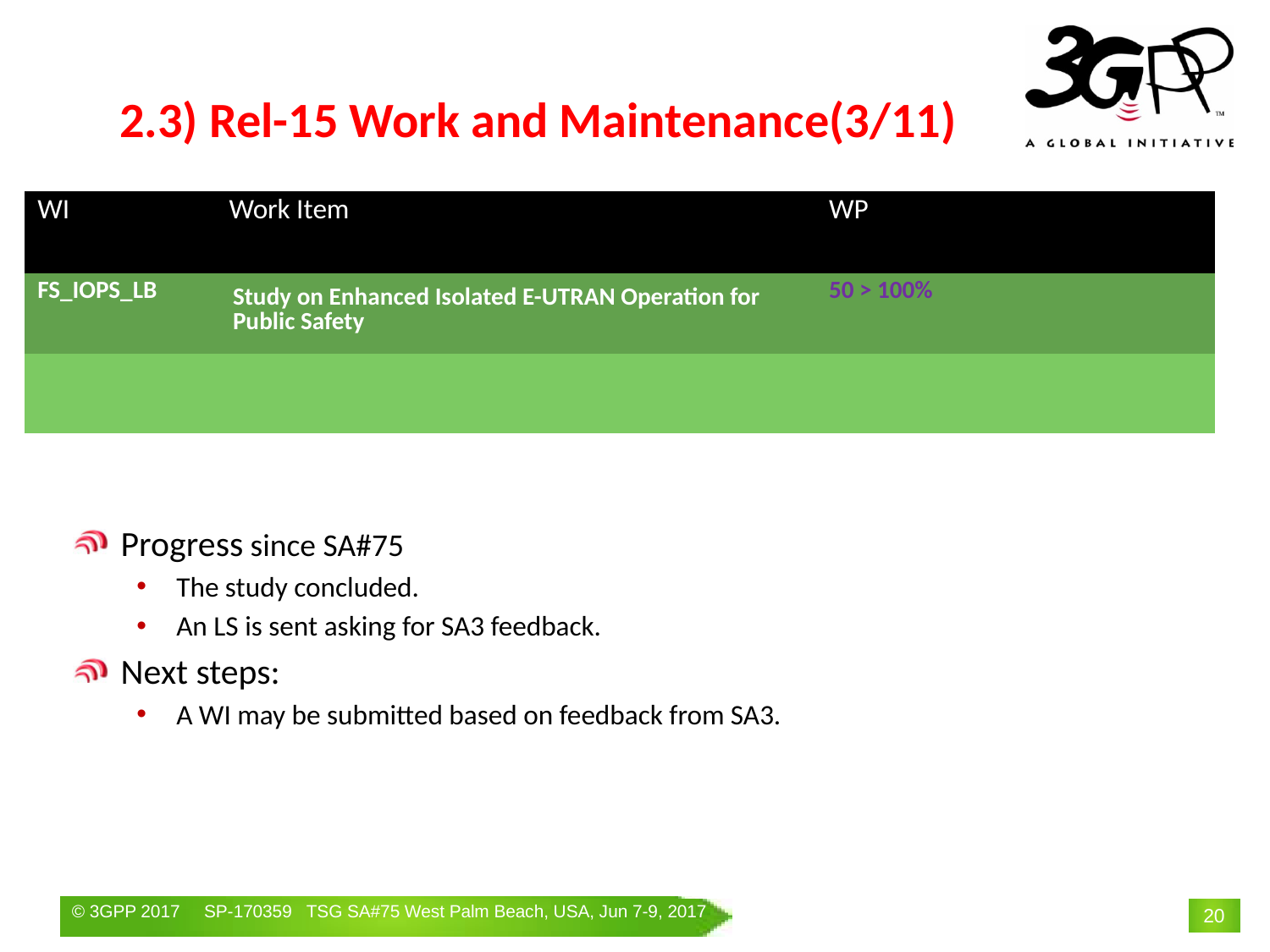

# 2.3) Rel-15 Work and Maintenance(3/11)
| WI | Work Item | WP |  |  |
| --- | --- | --- | --- | --- |
| FS\_IOPS\_LB | Study on Enhanced Isolated E-UTRAN Operation for Public Safety | 50 > 100% |  |  |
|  |  |  |  |  |
Progress since SA#75
The study concluded.
An LS is sent asking for SA3 feedback.
Next steps:
A WI may be submitted based on feedback from SA3.